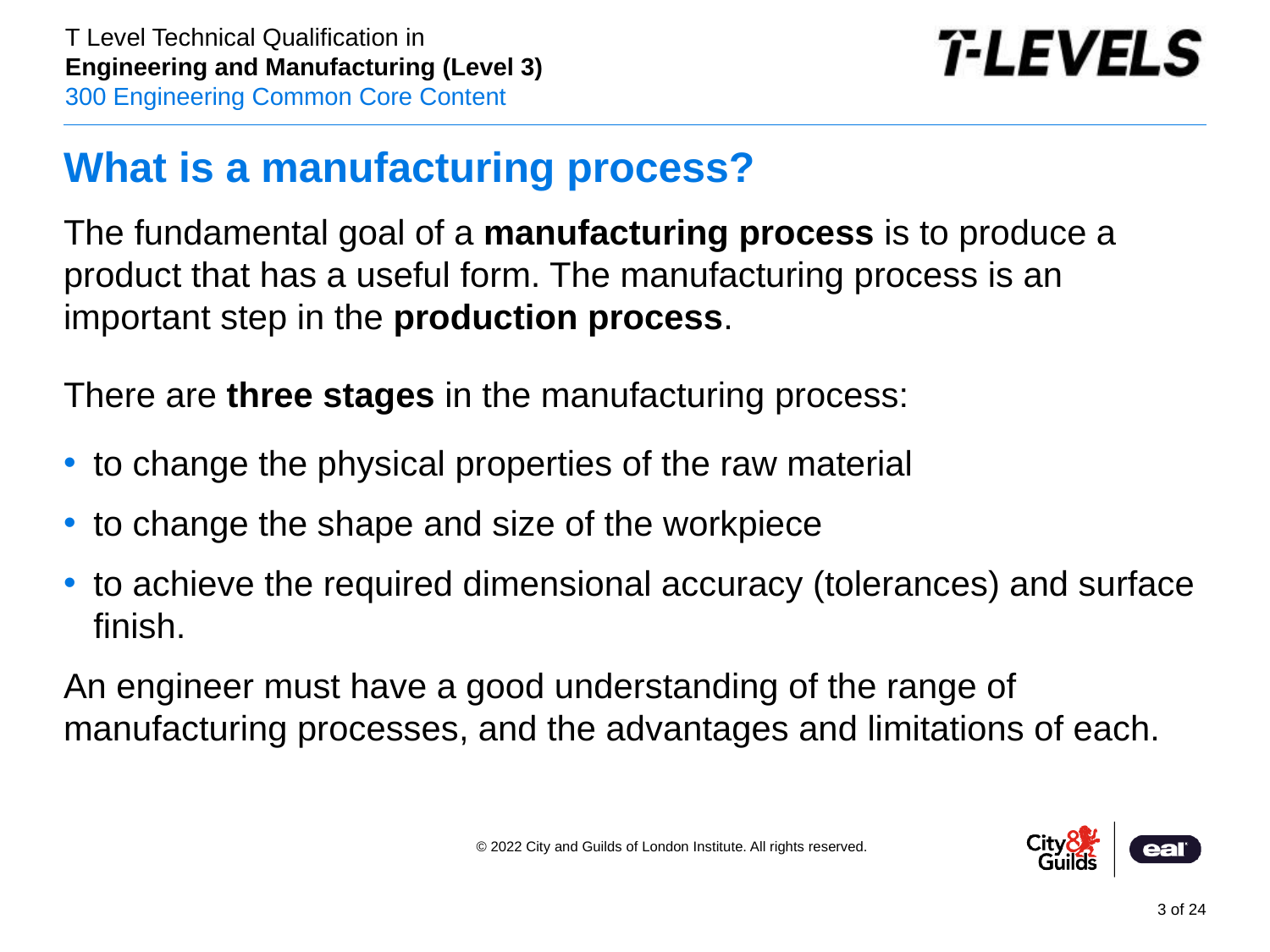

# What is a manufacturing process?

The fundamental goal of a manufacturing process is to produce a product that has a useful form. The manufacturing process is an important step in the production process.
There are three stages in the manufacturing process:
to change the physical properties of the raw material
to change the shape and size of the workpiece
to achieve the required dimensional accuracy (tolerances) and surface finish.
An engineer must have a good understanding of the range of manufacturing processes, and the advantages and limitations of each.